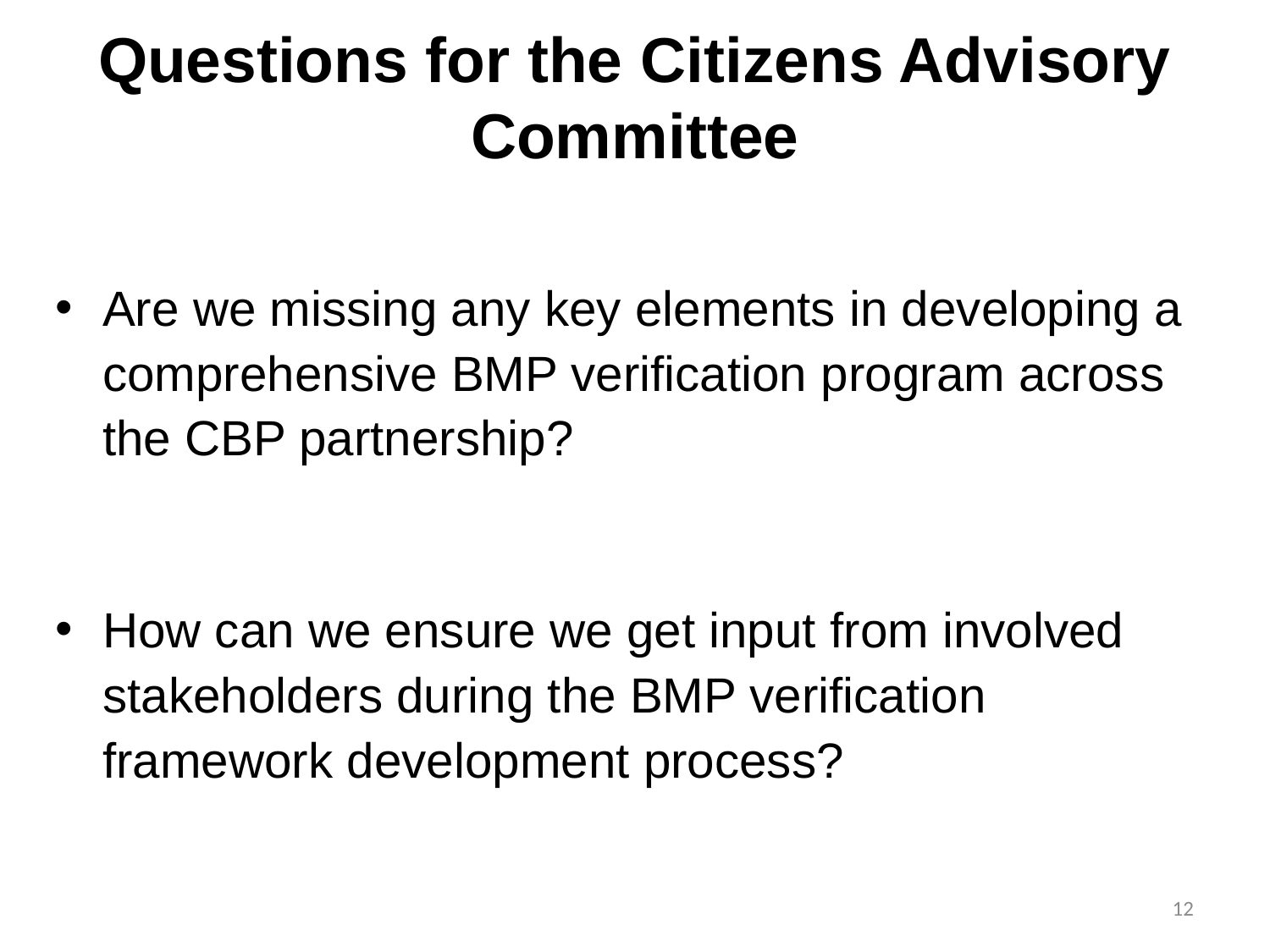

# Questions for the Citizens Advisory Committee
Are we missing any key elements in developing a comprehensive BMP verification program across the CBP partnership?

How can we ensure we get input from involved stakeholders during the BMP verification framework development process?

12